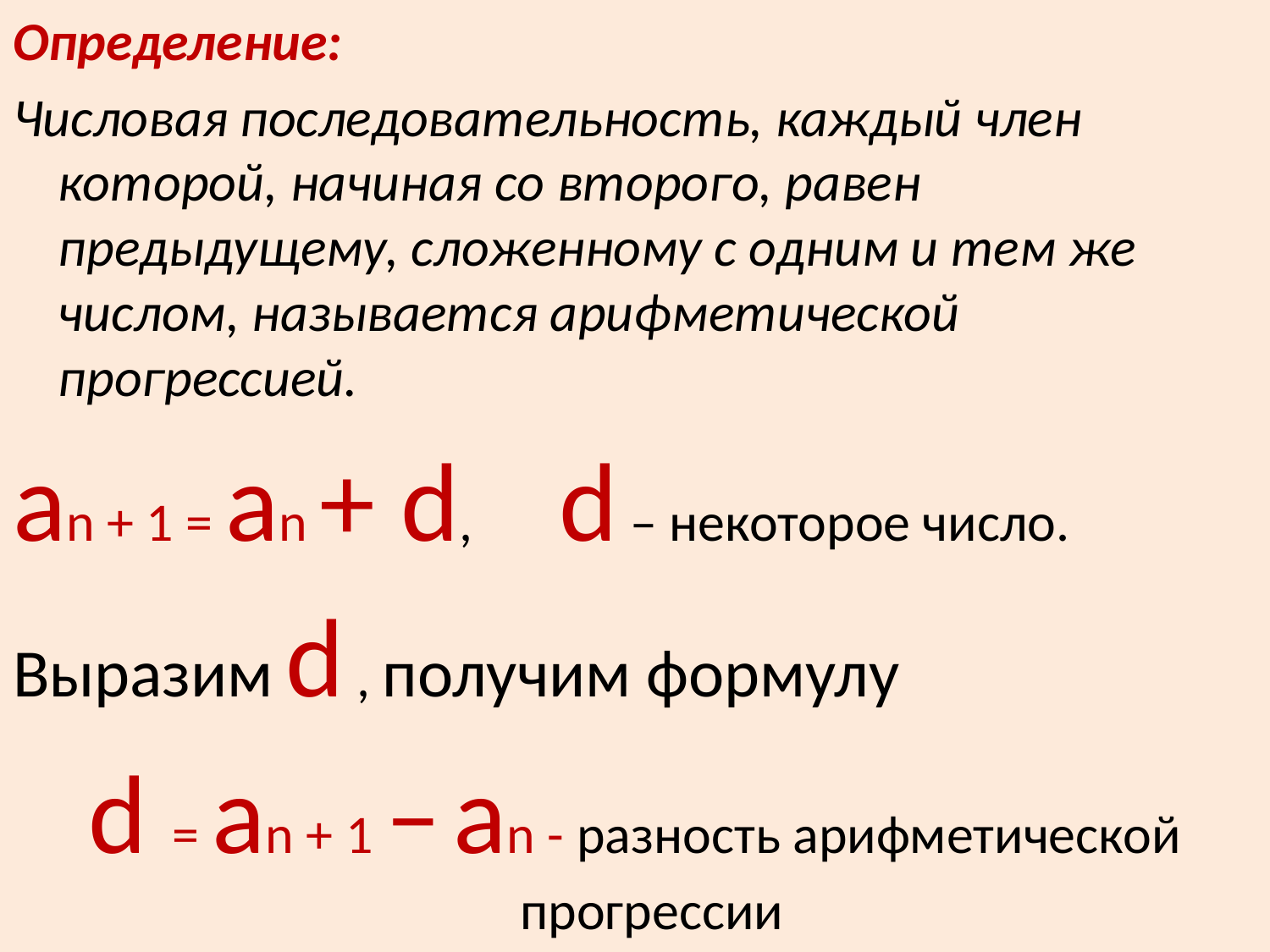

Определение:
Числовая последовательность, каждый член которой, начиная со второго, равен предыдущему, сложенному с одним и тем же числом, называется арифметической прогрессией.
аn + 1 = аn + d,       d – некоторое число.
Выразим d , получим формулу
d = аn + 1 – аn - разность арифметической прогрессии